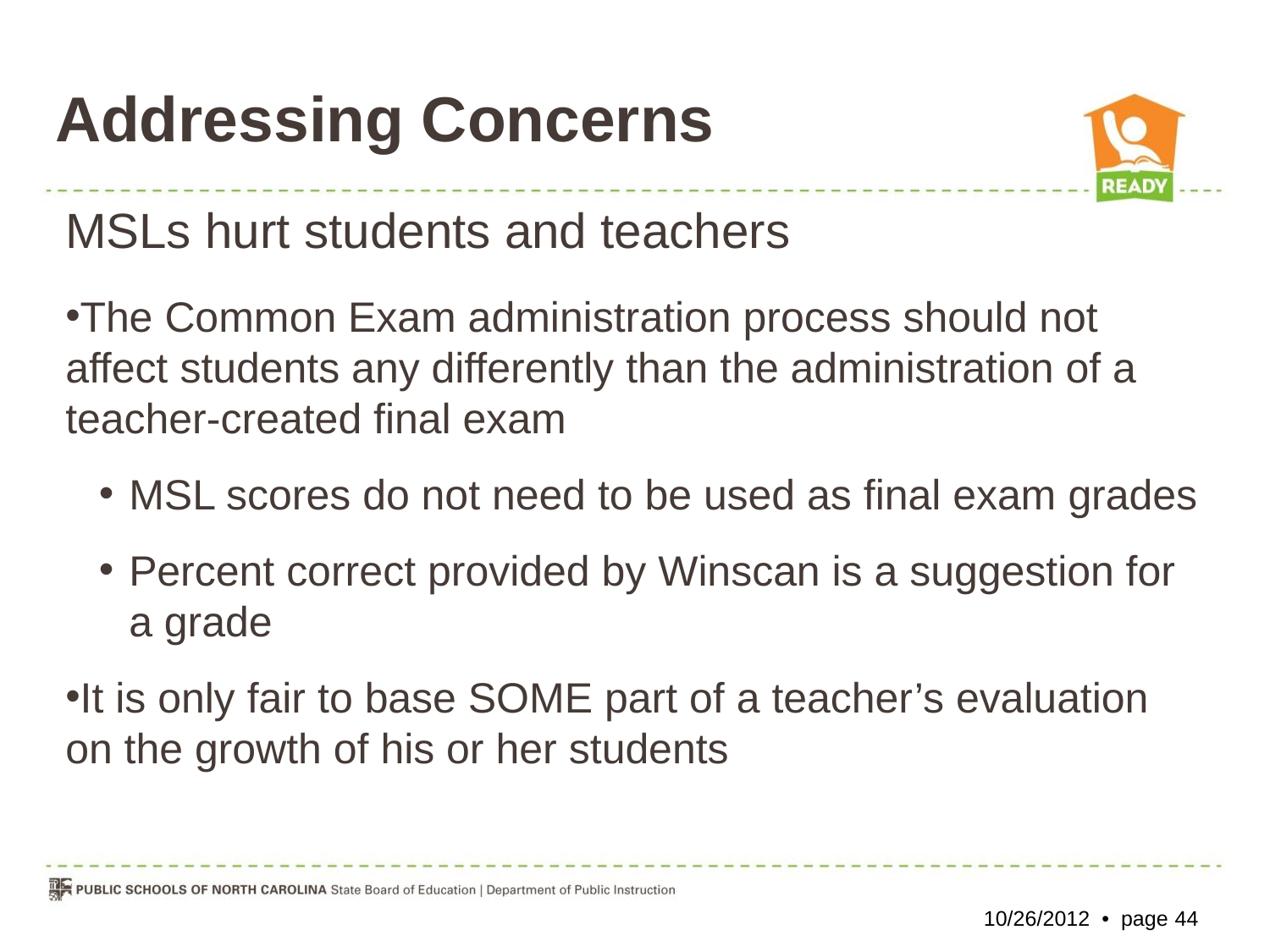

# Addressing Concerns
MSLs hurt students and teachers
The Common Exam administration process should not affect students any differently than the administration of a teacher-created final exam

MSL scores do not need to be used as final exam grades

Percent correct provided by Winscan is a suggestion for a grade

It is only fair to base SOME part of a teacher’s evaluation on the growth of his or her students
10/26/2012  •  page 44